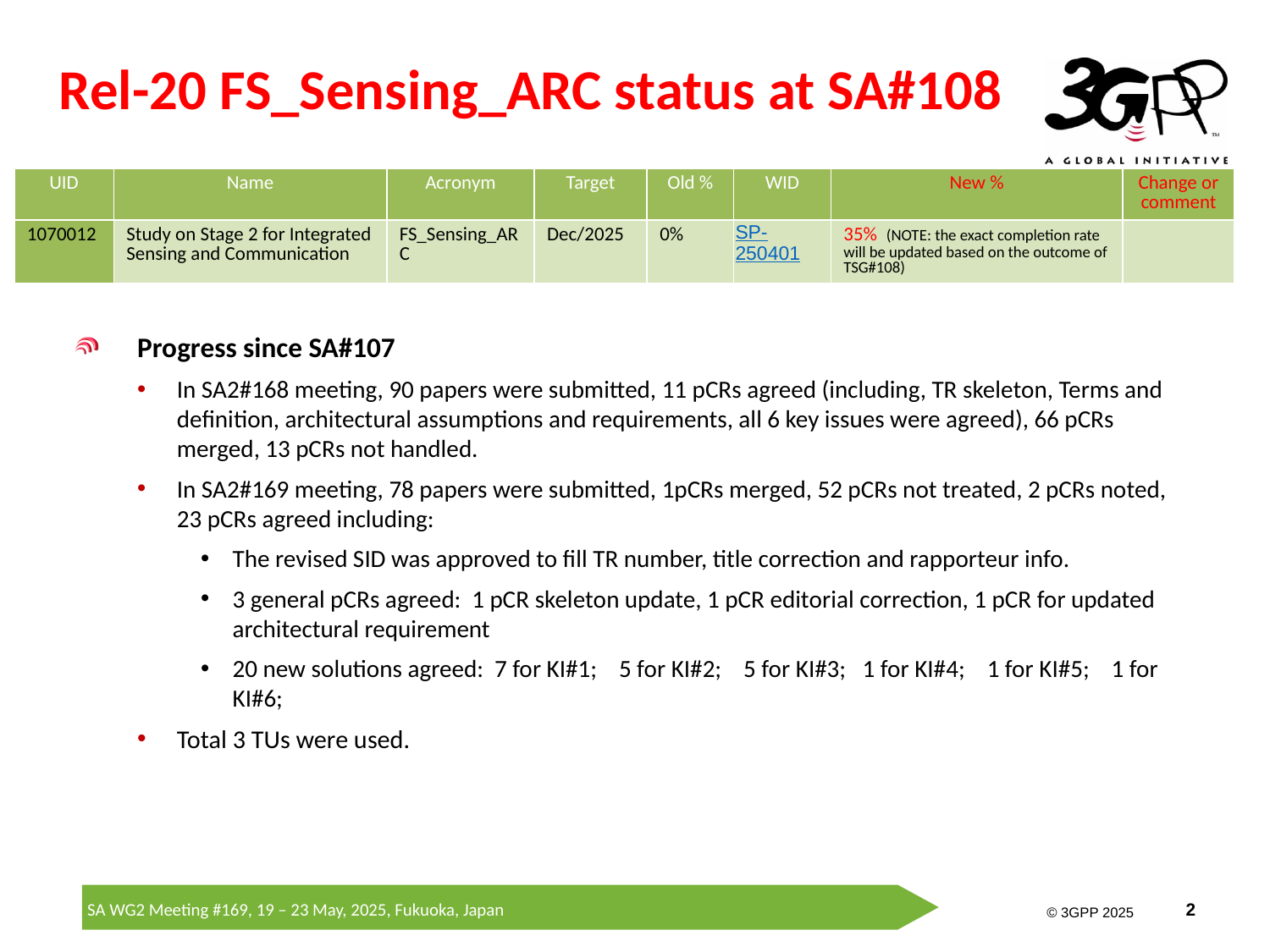

# Rel-20 FS_Sensing_ARC status at SA#108
| UID | Name | Acronym | Target | Old % | WID | New % | Change or comment |
| --- | --- | --- | --- | --- | --- | --- | --- |
| 1070012 | Study on Stage 2 for Integrated Sensing and Communication | FS\_Sensing\_ARC | Dec/2025 | 0% | SP-250401 | 35% (NOTE: the exact completion rate will be updated based on the outcome of TSG#108) |  |
Progress since SA#107
In SA2#168 meeting, 90 papers were submitted, 11 pCRs agreed (including, TR skeleton, Terms and definition, architectural assumptions and requirements, all 6 key issues were agreed), 66 pCRs merged, 13 pCRs not handled.
In SA2#169 meeting, 78 papers were submitted, 1pCRs merged, 52 pCRs not treated, 2 pCRs noted, 23 pCRs agreed including:
The revised SID was approved to fill TR number, title correction and rapporteur info.
3 general pCRs agreed:  1 pCR skeleton update, 1 pCR editorial correction, 1 pCR for updated architectural requirement
20 new solutions agreed:  7 for KI#1;    5 for KI#2;    5 for KI#3;   1 for KI#4;    1 for KI#5;    1 for KI#6;
Total 3 TUs were used.